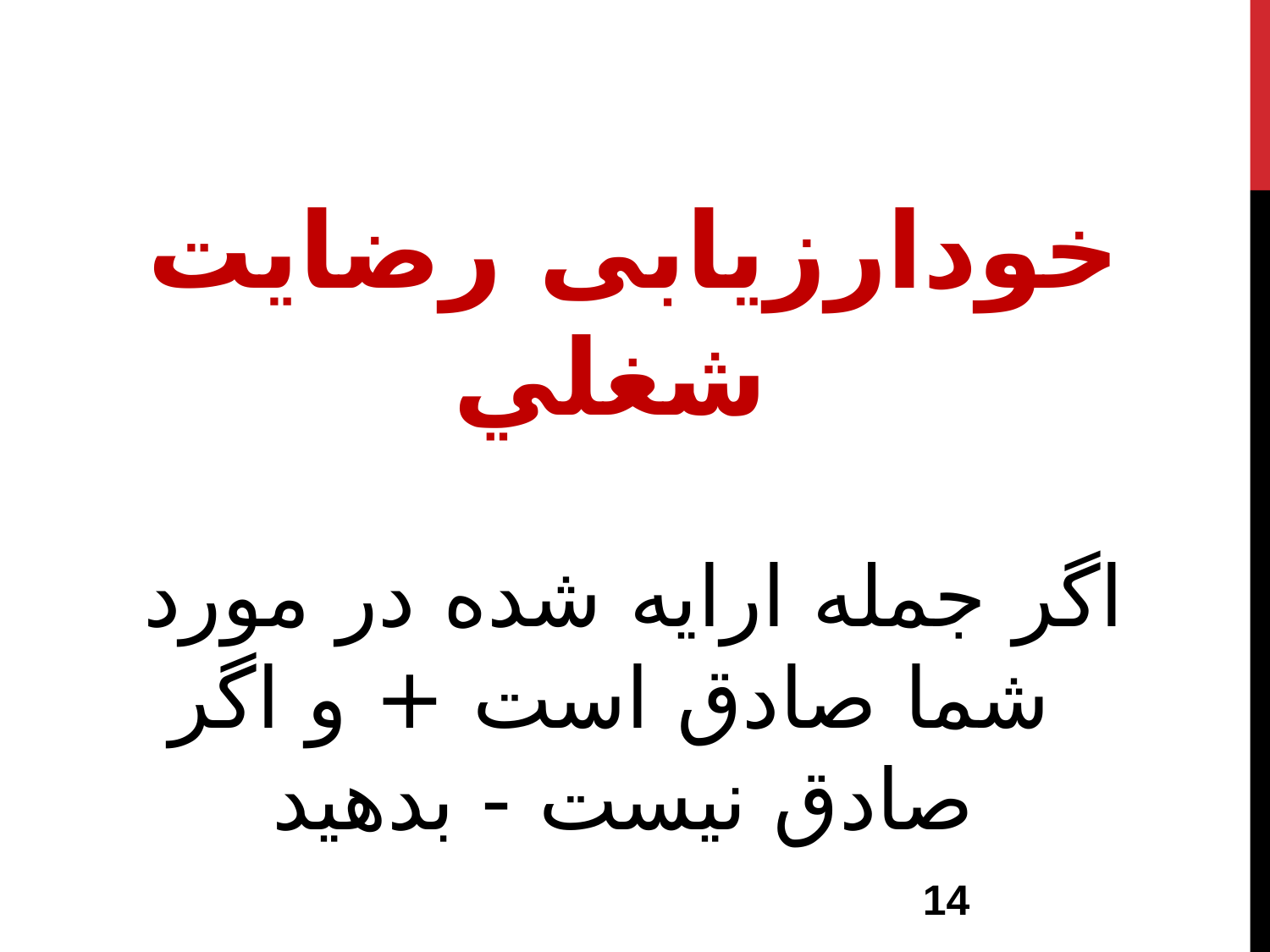

خودارزیابی رضايت شغلي

اگر جمله ارايه شده در مورد شما صادق است + و اگر صادق نيست - بدهيد
14